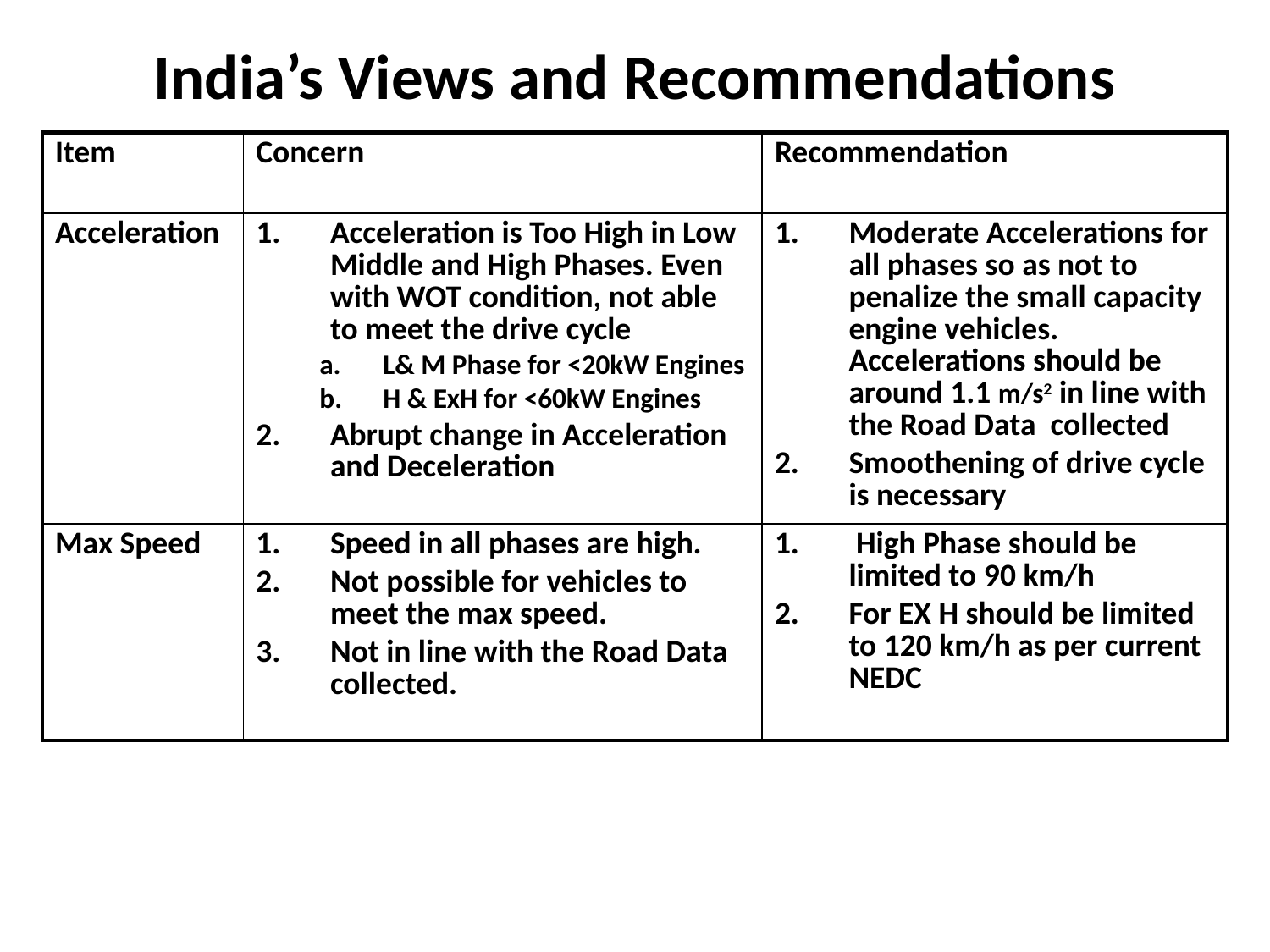

India’s Views and Recommendations
| Item | Concern | Recommendation |
| --- | --- | --- |
| Acceleration | Acceleration is Too High in Low Middle and High Phases. Even with WOT condition, not able to meet the drive cycle L& M Phase for <20kW Engines H & ExH for <60kW Engines Abrupt change in Acceleration and Deceleration | Moderate Accelerations for all phases so as not to penalize the small capacity engine vehicles. Accelerations should be around 1.1 m/s2 in line with the Road Data collected Smoothening of drive cycle is necessary |
| Max Speed | Speed in all phases are high. Not possible for vehicles to meet the max speed. Not in line with the Road Data collected. | High Phase should be limited to 90 km/h For EX H should be limited to 120 km/h as per current NEDC |